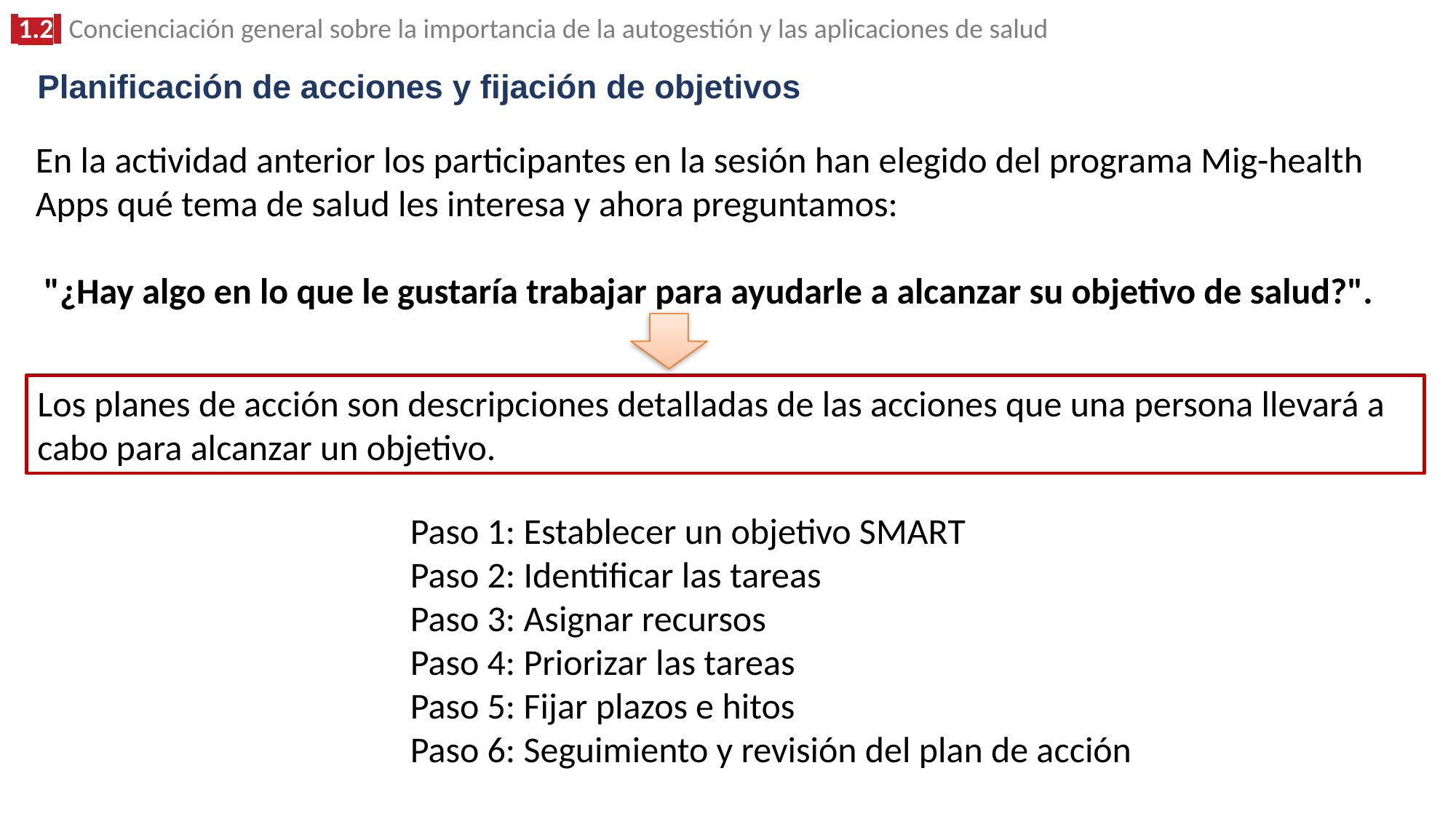

# Planificación de acciones y fijación de objetivos
En la actividad anterior los participantes en la sesión han elegido del programa Mig-health Apps qué tema de salud les interesa y ahora preguntamos:

 "¿Hay algo en lo que le gustaría trabajar para ayudarle a alcanzar su objetivo de salud?".

Los planes de acción son descripciones detalladas de las acciones que una persona llevará a cabo para alcanzar un objetivo.
Paso 1: Establecer un objetivo SMART
Paso 2: Identificar las tareas
Paso 3: Asignar recursos
Paso 4: Priorizar las tareas
Paso 5: Fijar plazos e hitos
Paso 6: Seguimiento y revisión del plan de acción